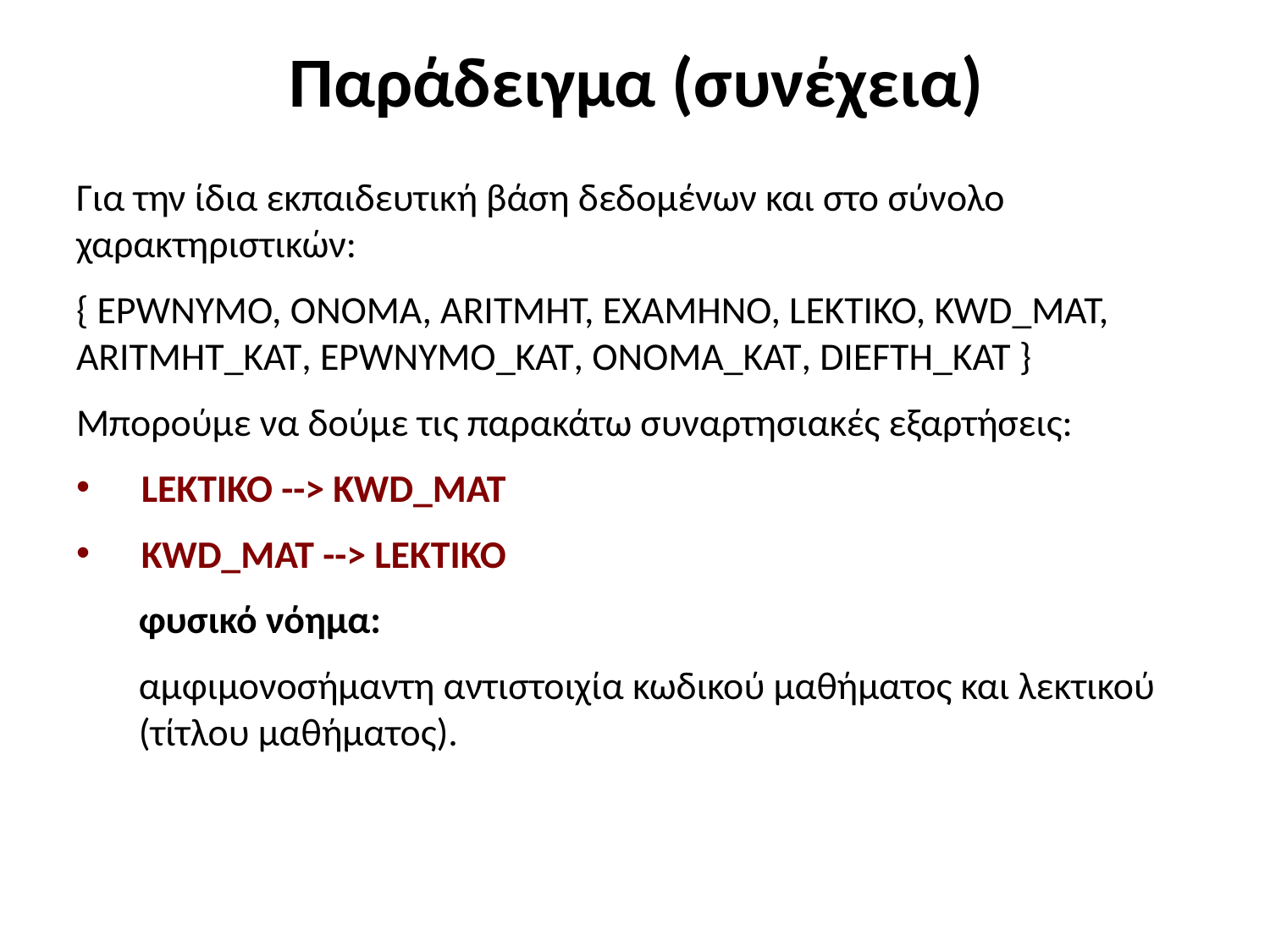

# Παράδειγμα (συνέχεια)
Για την ίδια εκπαιδευτική βάση δεδομένων και στο σύνολο χαρακτηριστικών:
{ EPWNYMO, ONOMA, ARITMHT, EXAMHNO, LEKTIKO, KWD_MAT, ARITMHT_KAT, EPWNYMO_KAT, ONOMA_KAT, DIEFTH_KAT }
Μπορούμε να δούμε τις παρακάτω συναρτησιακές εξαρτήσεις:
  LEKTIKO --> KWD_MAT
  KWD_MAT --> LEKTIKO
φυσικό νόημα:
αμφιμονοσήμαντη αντιστοιχία κωδικού μαθήματος και λεκτικού (τίτλου μαθήματος).